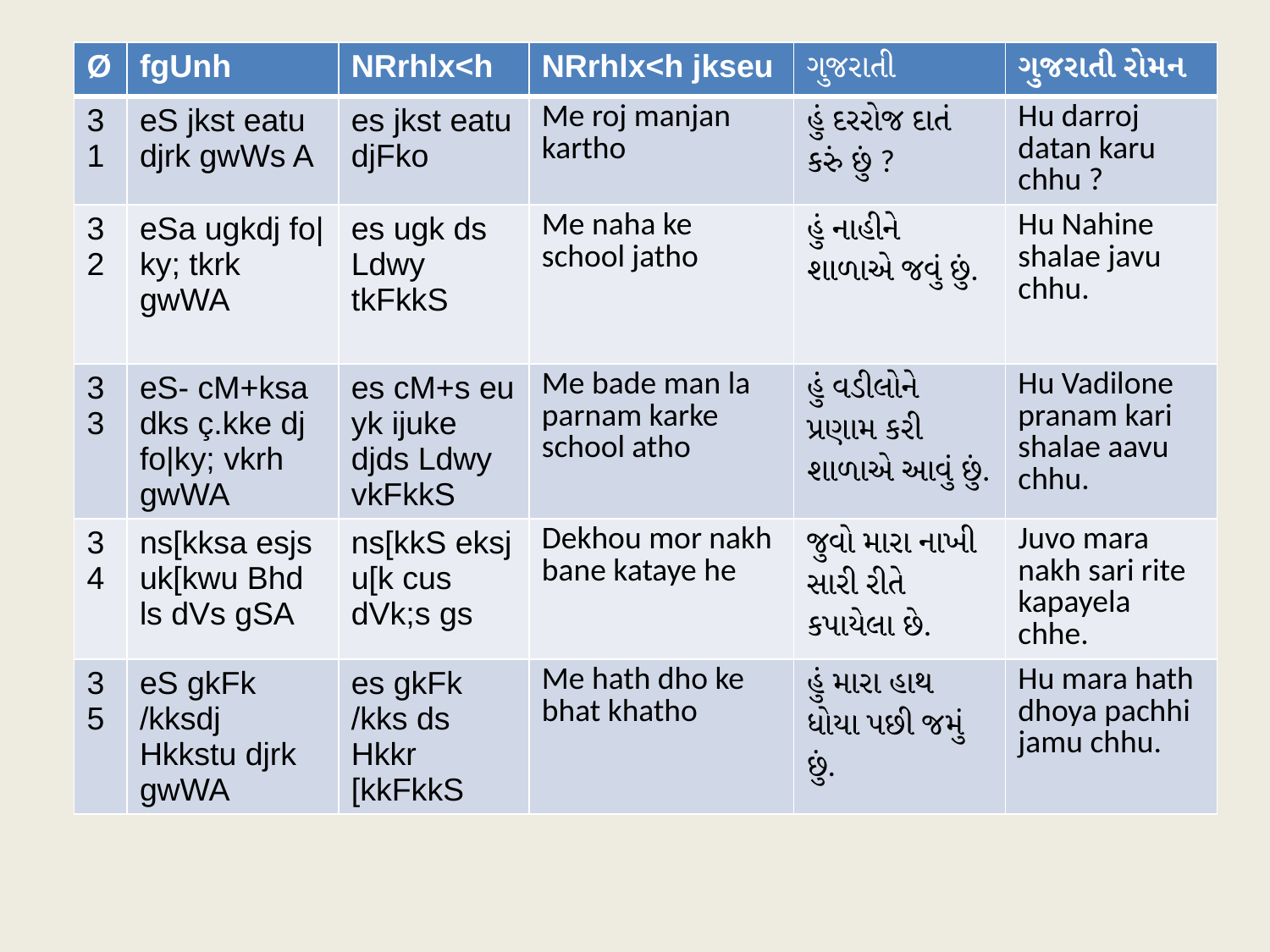

#
| Ø | fgUnh | NRrhlx<h | NRrhlx<h jkseu | ગુજરાતી | ગુજરાતી રોમન |
| --- | --- | --- | --- | --- | --- |
| 31 | eS jkst eatu djrk gwWs A | es jkst eatu djFko | Me roj manjan kartho | હું દરરોજ દાતં કરું છું ? | Hu darroj datan karu chhu ? |
| 32 | eSa ugkdj fo|ky; tkrk gwWA | es ugk ds Ldwy tkFkkS | Me naha ke school jatho | હું નાહીને શાળાએ જવું છું. | Hu Nahine shalae javu chhu. |
| 33 | eS- cM+ksa dks ç.kke dj fo|ky; vkrh gwWA | es cM+s eu yk ijuke djds Ldwy vkFkkS | Me bade man la parnam karke school atho | હું વડીલોને પ્રણામ કરી શાળાએ આવું છું. | Hu Vadilone pranam kari shalae aavu chhu. |
| 34 | ns[kksa esjs uk[kwu Bhd ls dVs gSA | ns[kkS eksj u[k cus dVk;s gs | Dekhou mor nakh bane kataye he | જુવો મારા નાખી સારી રીતે કપાયેલા છે. | Juvo mara nakh sari rite kapayela chhe. |
| 35 | eS gkFk /kksdj Hkkstu djrk gwWA | es gkFk /kks ds Hkkr [kkFkkS | Me hath dho ke bhat khatho | હું મારા હાથ ધોયા પછી જમું છું. | Hu mara hath dhoya pachhi jamu chhu. |